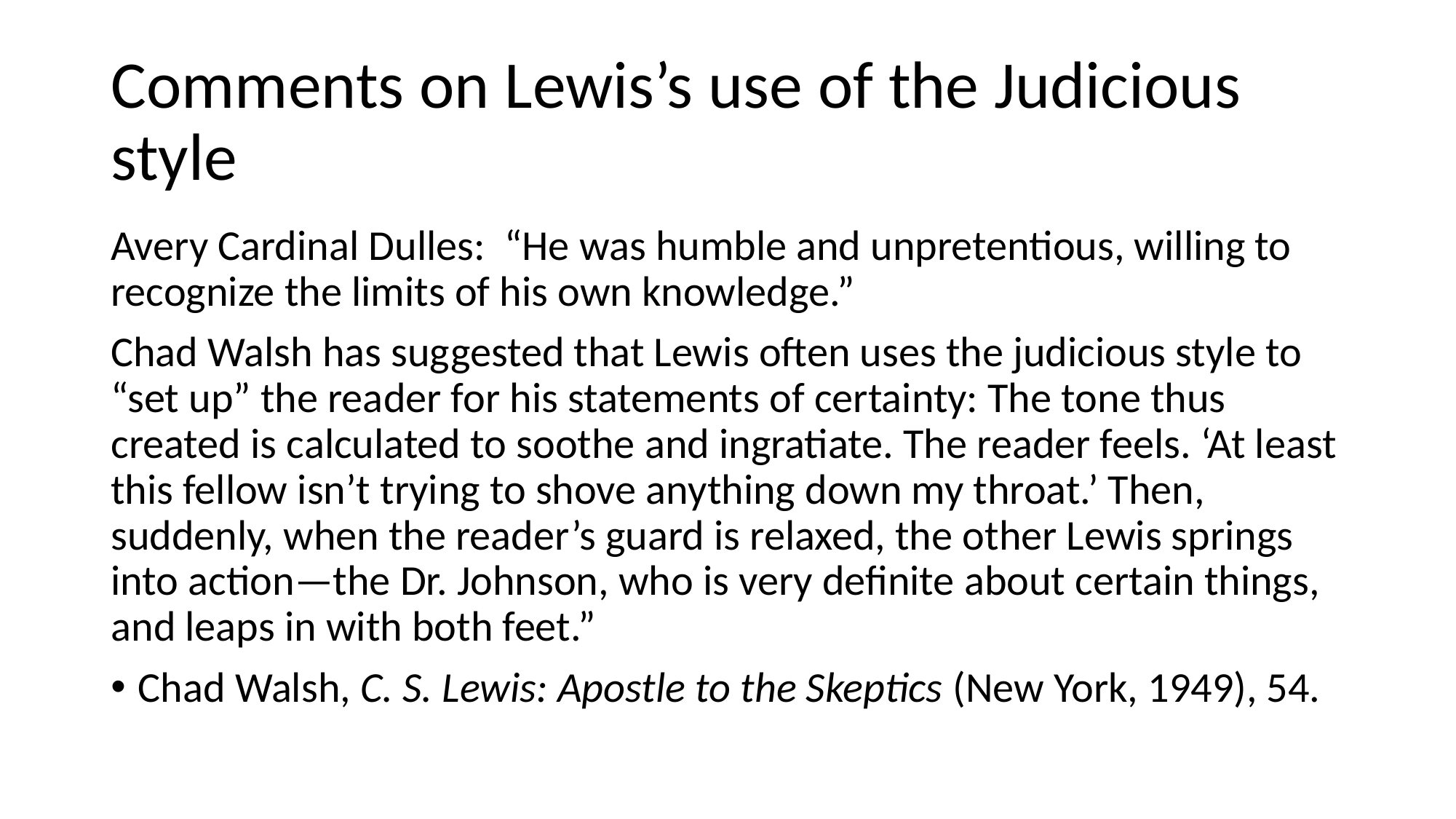

# Comments on Lewis’s use of the Judicious style
Avery Cardinal Dulles:  “He was humble and unpretentious, willing to recognize the limits of his own knowledge.”
Chad Walsh has suggested that Lewis often uses the judicious style to “set up” the reader for his statements of certainty: The tone thus created is calculated to soothe and ingratiate. The reader feels. ‘At least this fellow isn’t trying to shove anything down my throat.’ Then, suddenly, when the reader’s guard is relaxed, the other Lewis springs into action—the Dr. Johnson, who is very definite about certain things, and leaps in with both feet.”
Chad Walsh, C. S. Lewis: Apostle to the Skeptics (New York, 1949), 54.